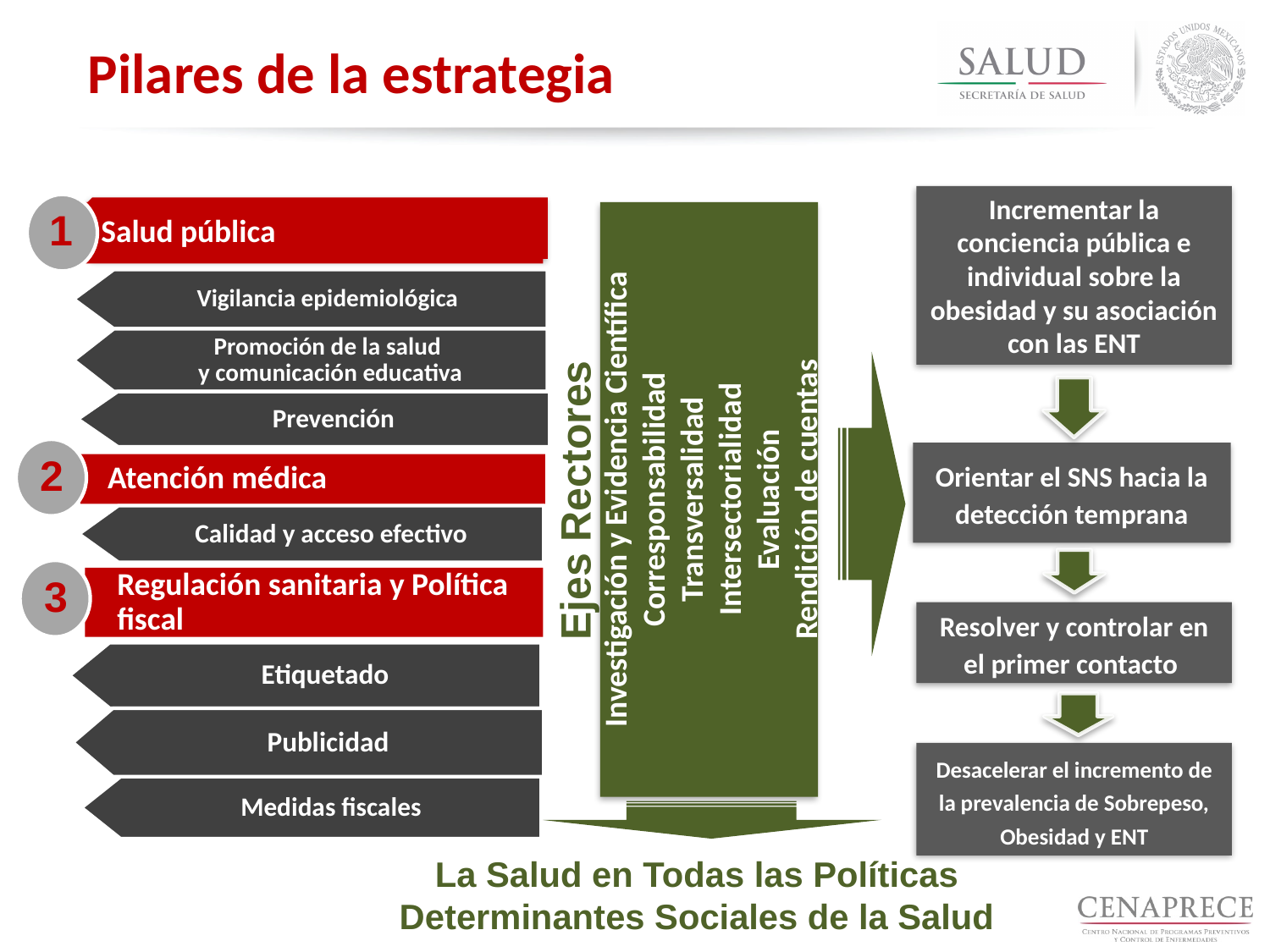

Pilares de la estrategia
Incrementar la conciencia pública e individual sobre la obesidad y su asociación con las ENT

Orientar el SNS hacia la detección temprana

Resolver y controlar en el primer contacto

Desacelerar el incremento de la prevalencia de Sobrepeso, Obesidad y ENT

1

Salud pública
Vigilancia epidemiológica
Promoción de la salud
y comunicación educativa
Prevención
Calidad y acceso efectivo
Etiquetado
Medidas fiscales

2
Atención médica

3
Regulación sanitaria y Política fiscal
Investigación y Evidencia Científica
Corresponsabilidad
Transversalidad
Intersectorialidad
Evaluación
Rendición de cuentas
Ejes Rectores
Publicidad

La Salud en Todas las Políticas
Determinantes Sociales de la Salud
10